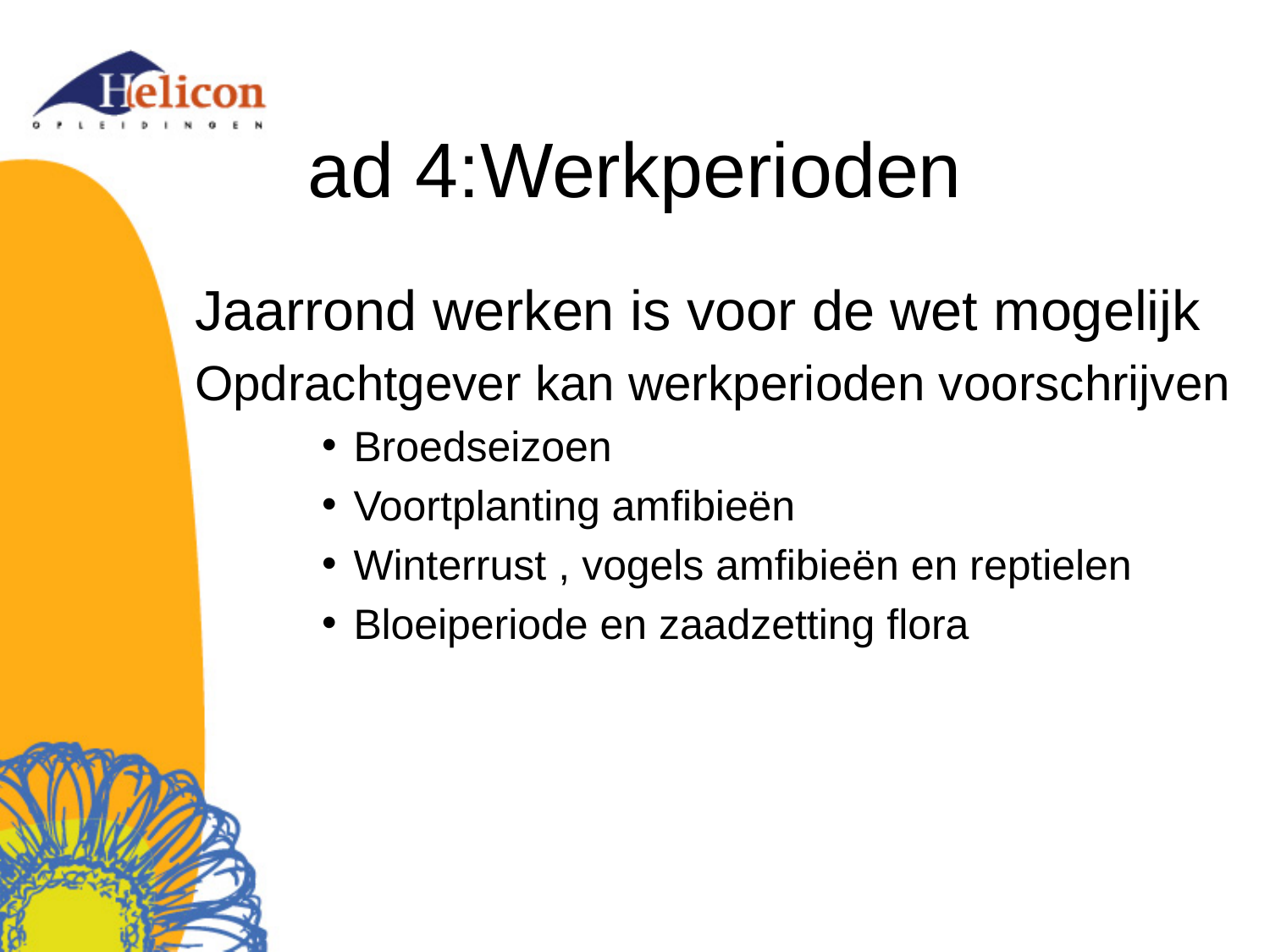

# ad 4:Werkperioden
Jaarrond werken is voor de wet mogelijk
Opdrachtgever kan werkperioden voorschrijven
Broedseizoen
Voortplanting amfibieën
Winterrust , vogels amfibieën en reptielen
Bloeiperiode en zaadzetting flora